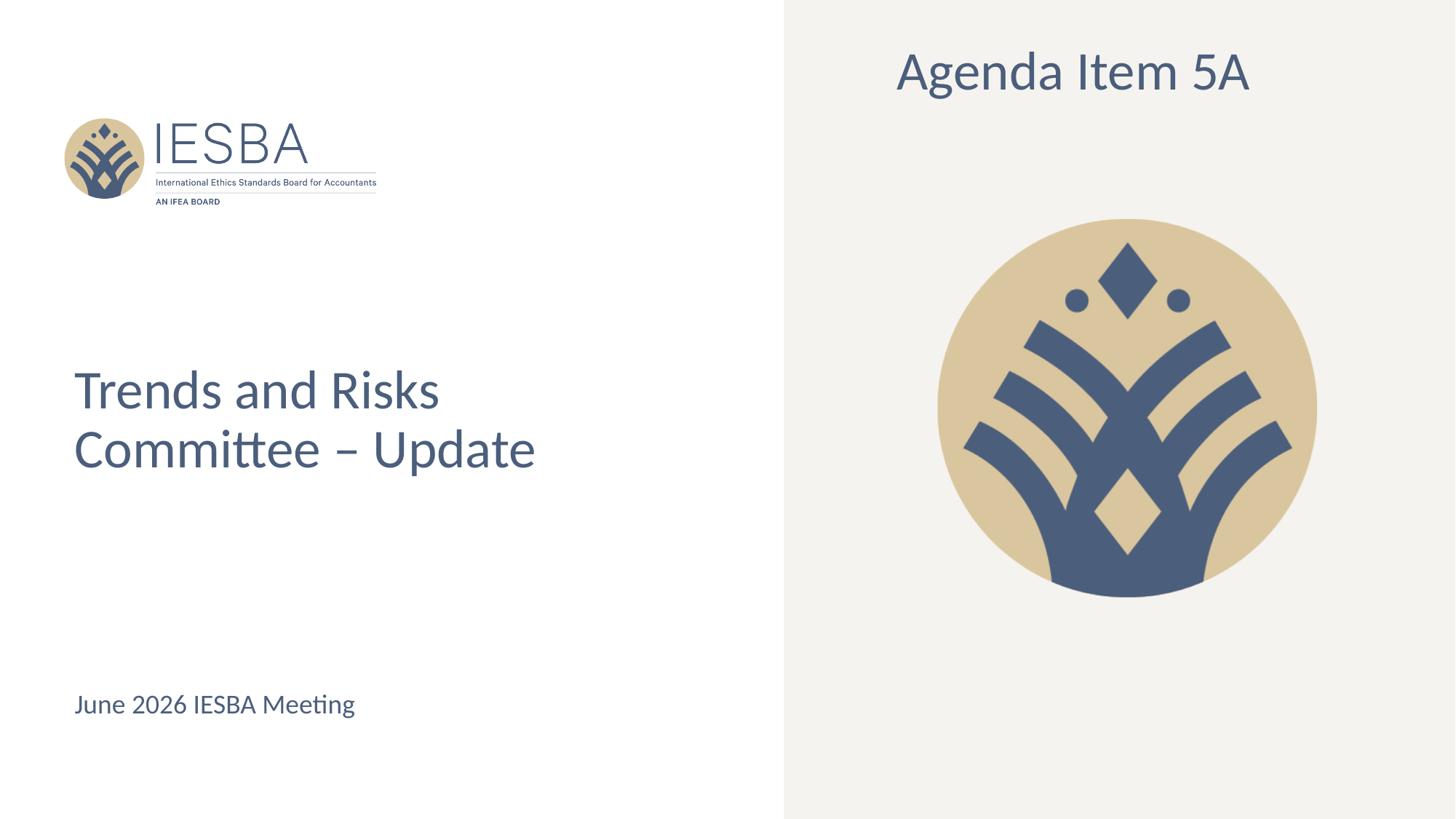

Agenda Item 5A
# Trends and Risks Committee – Update
June 2026 IESBA Meeting